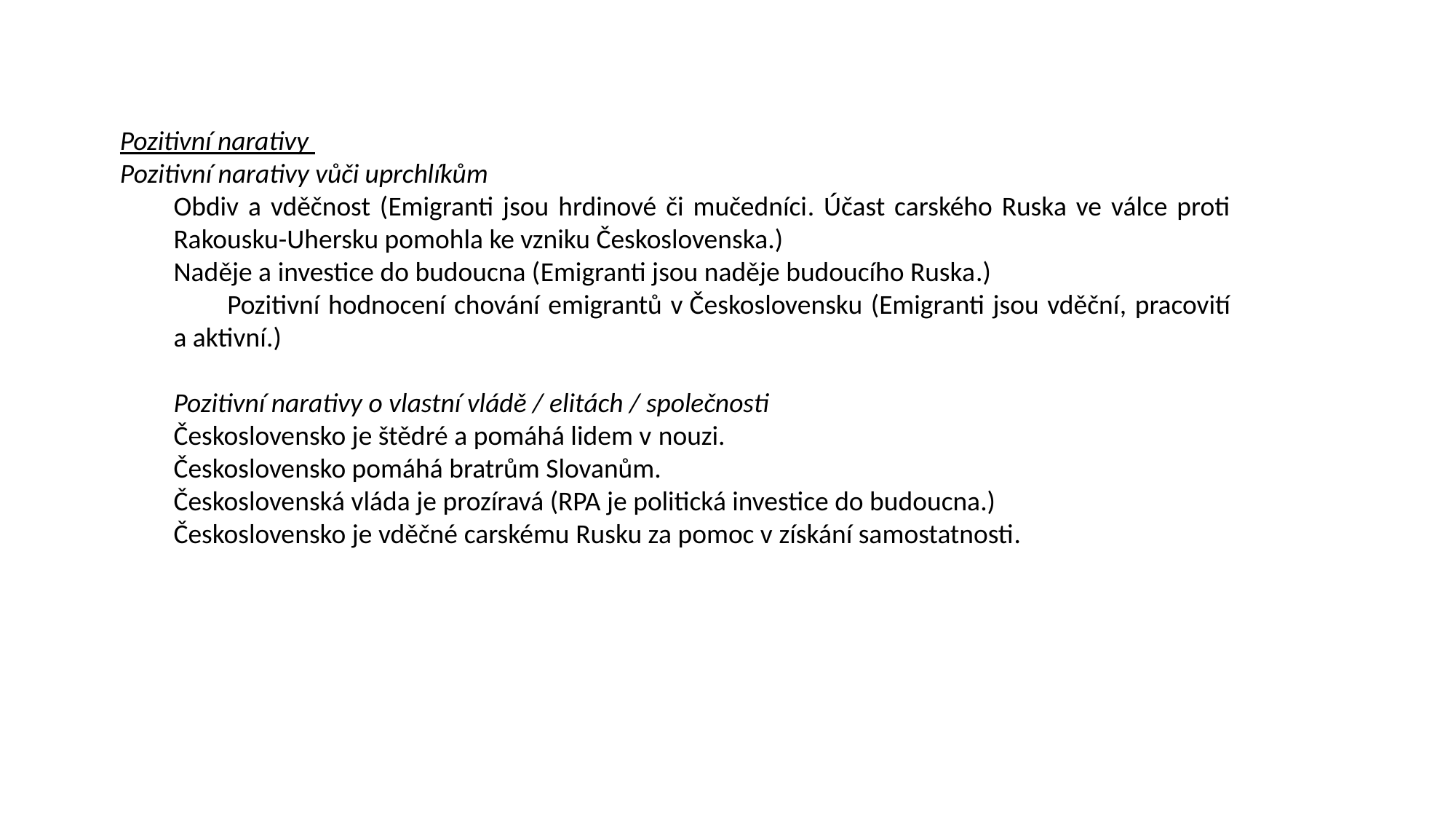

Pozitivní narativy
Pozitivní narativy vůči uprchlíkům
Obdiv a vděčnost (Emigranti jsou hrdinové či mučedníci. Účast carského Ruska ve válce proti Rakousku-Uhersku pomohla ke vzniku Československa.)
Naděje a investice do budoucna (Emigranti jsou naděje budoucího Ruska.)
Pozitivní hodnocení chování emigrantů v Československu (Emigranti jsou vděční, pracovití a aktivní.)

Pozitivní narativy o vlastní vládě / elitách / společnosti
Československo je štědré a pomáhá lidem v nouzi.
Československo pomáhá bratrům Slovanům.
Československá vláda je prozíravá (RPA je politická investice do budoucna.)
Československo je vděčné carskému Rusku za pomoc v získání samostatnosti.